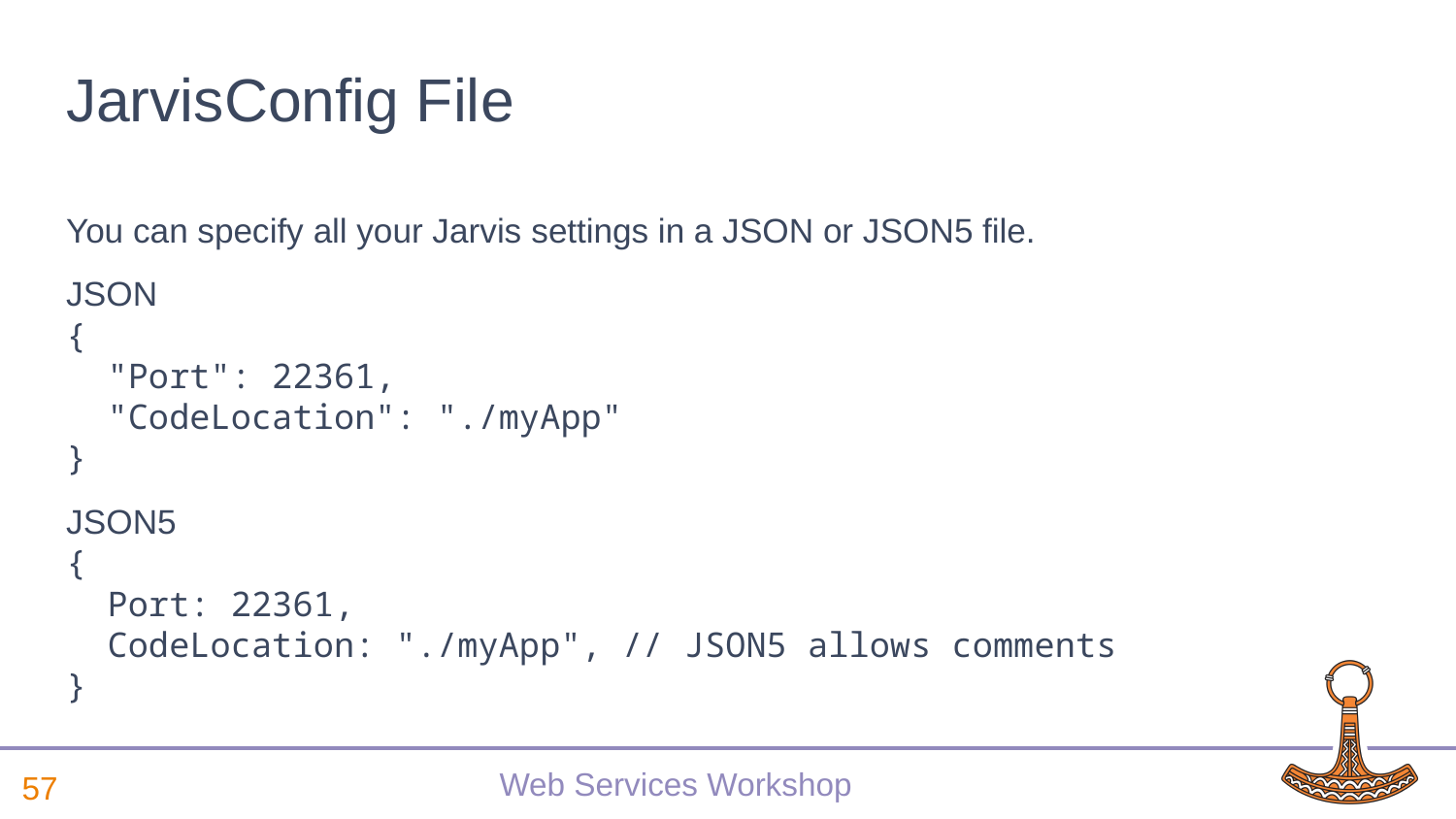

# JarvisConfig File
You can specify all your Jarvis settings in a JSON or JSON5 file.
JSON
{
  "Port": 22361,
  "CodeLocation": "./myApp"
}
JSON5
{
  Port: 22361,
  CodeLocation: "./myApp", // JSON5 allows comments
}